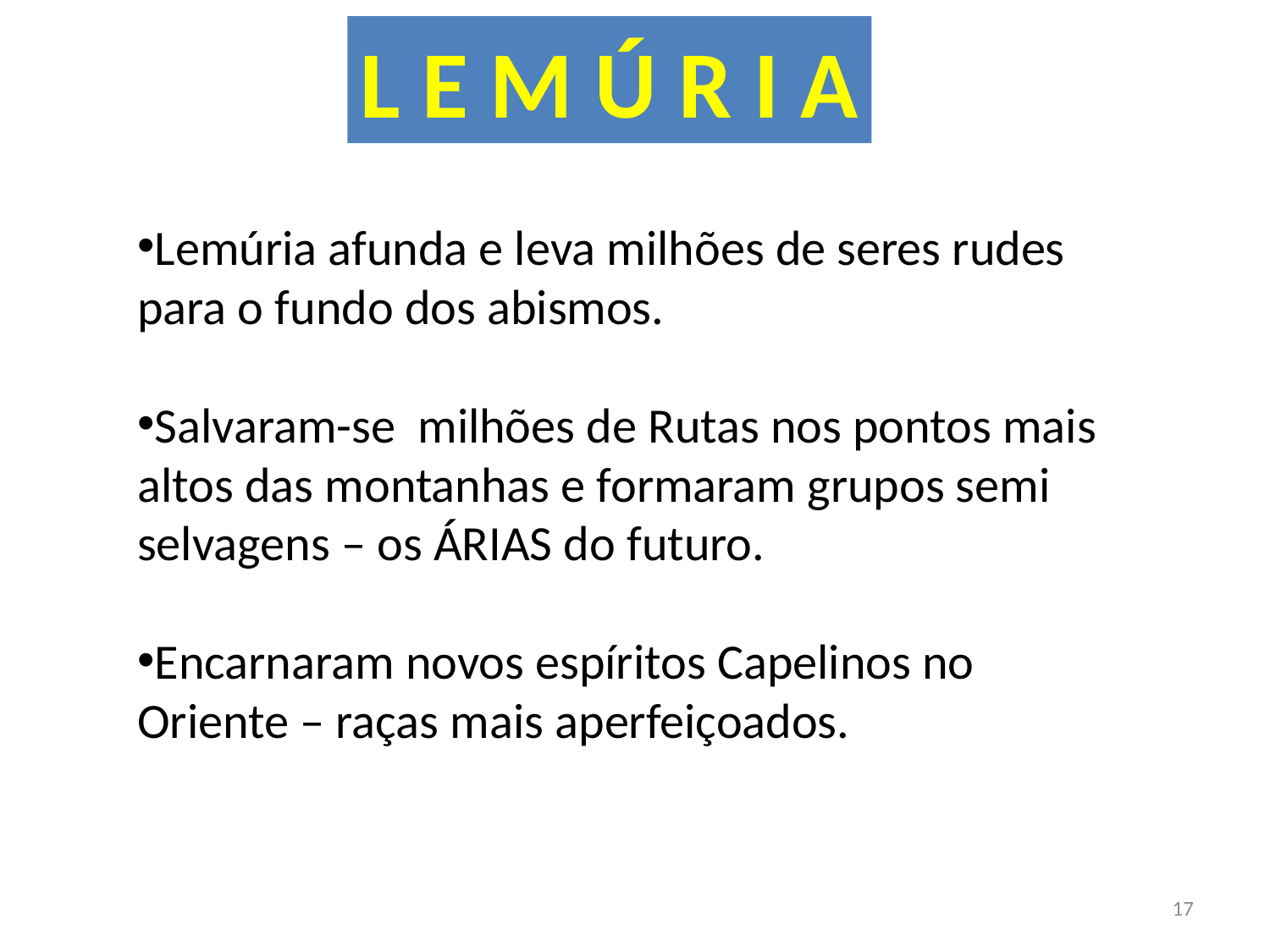

L E M Ú R I A
Lemúria afunda e leva milhões de seres rudes para o fundo dos abismos.

Salvaram-se  milhões de Rutas nos pontos mais altos das montanhas e formaram grupos semi selvagens – os ÁRIAS do futuro.

Encarnaram novos espíritos Capelinos no Oriente – raças mais aperfeiçoados.
17